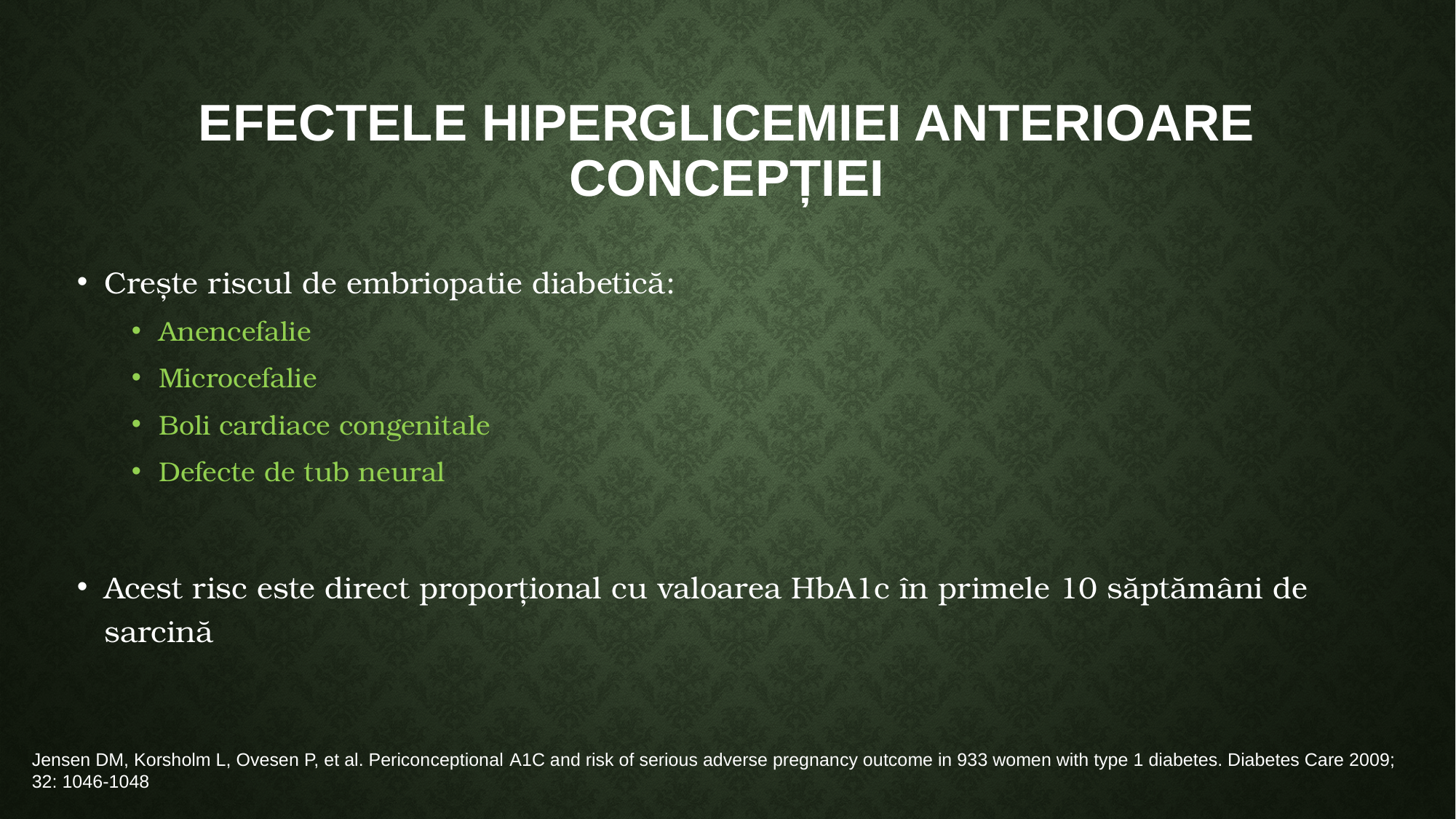

# Efectele hiperglicemiei anterioare concepției
Crește riscul de embriopatie diabetică:
Anencefalie
Microcefalie
Boli cardiace congenitale
Defecte de tub neural

Acest risc este direct proporțional cu valoarea HbA1c în primele 10 săptămâni de sarcină

Jensen DM, Korsholm L, Ovesen P, et al. Periconceptional A1C and risk of serious adverse pregnancy outcome in 933 women with type 1 diabetes. Diabetes Care 2009; 32: 1046-1048